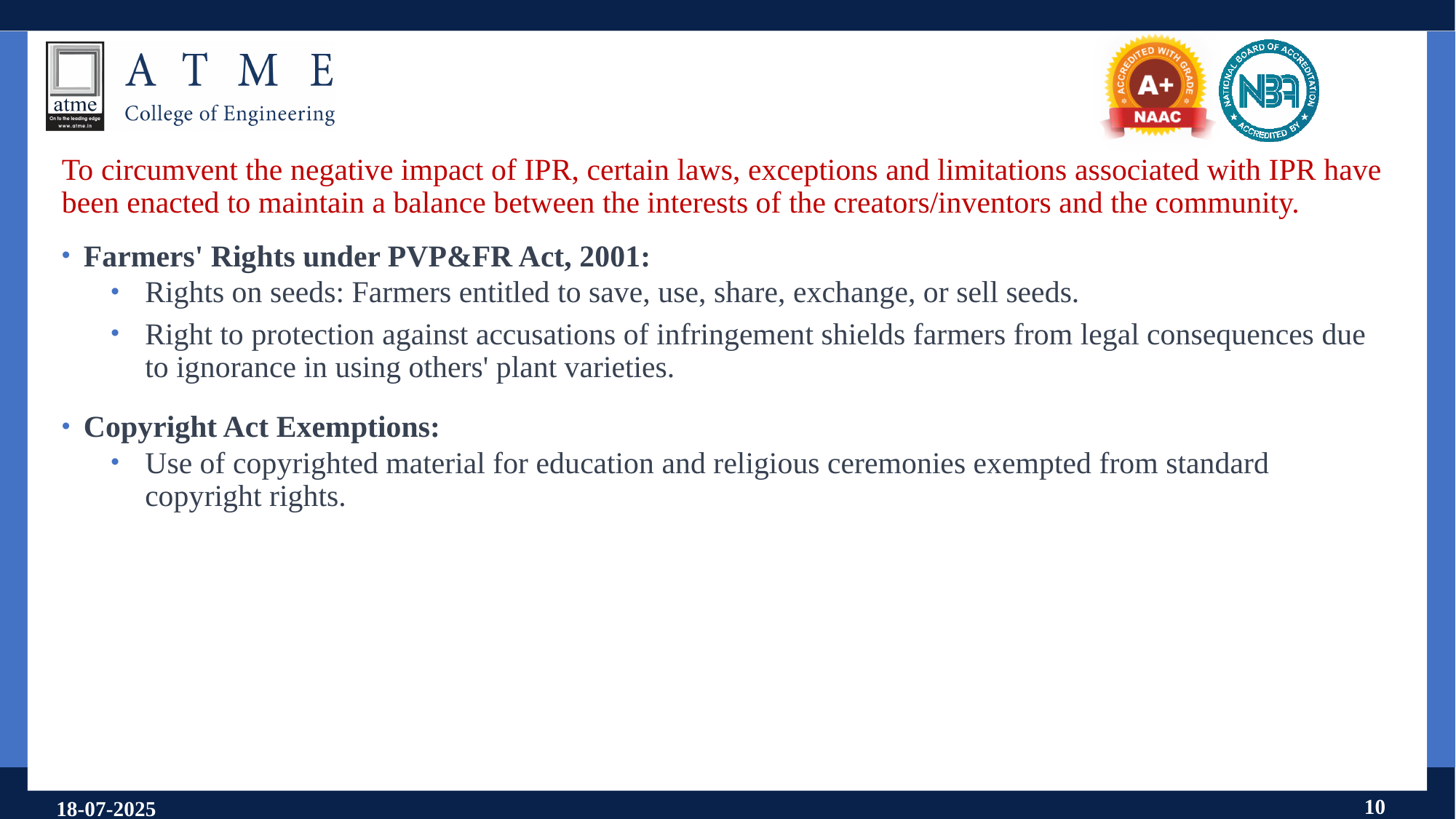

To circumvent the negative impact of IPR, certain laws, exceptions and limitations associated with IPR have been enacted to maintain a balance between the interests of the creators/inventors and the community.
Farmers' Rights under PVP&FR Act, 2001:
Rights on seeds: Farmers entitled to save, use, share, exchange, or sell seeds.
Right to protection against accusations of infringement shields farmers from legal consequences due to ignorance in using others' plant varieties.
Copyright Act Exemptions:
Use of copyrighted material for education and religious ceremonies exempted from standard copyright rights.

10
18-07-2025